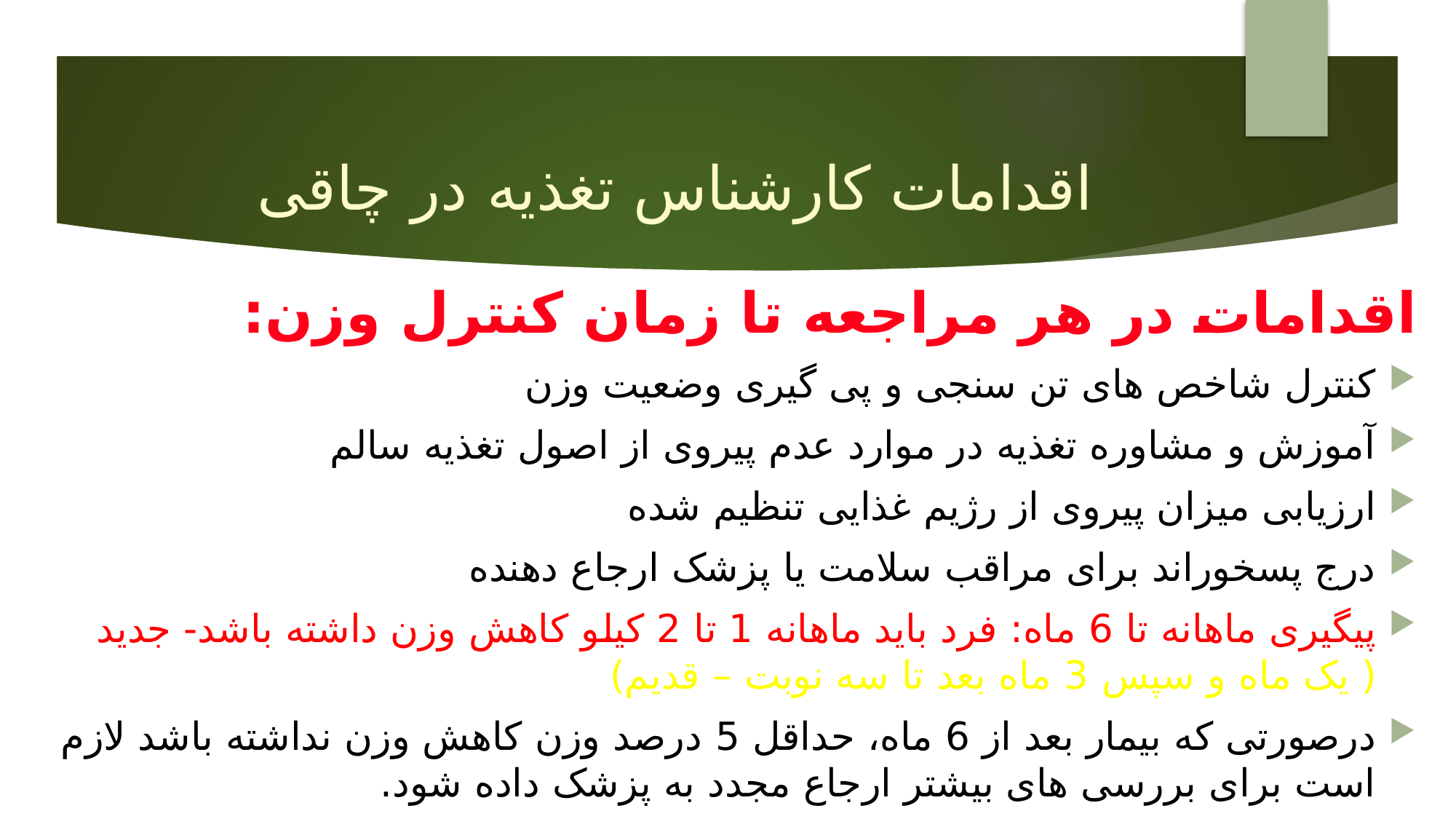

# اقدامات کارشناس تغذیه در چاقی
اقدامات در هر مراجعه تا زمان کنترل وزن:
کنترل شاخص های تن سنجی و پی گیری وضعیت وزن
آموزش و مشاوره تغذیه در موارد عدم پیروی از اصول تغذیه سالم
ارزیابی میزان پیروی از رژیم غذایی تنظیم شده
درج پسخوراند برای مراقب سلامت یا پزشک ارجاع دهنده
پیگیری ماهانه تا 6 ماه: فرد باید ماهانه 1 تا 2 کیلو کاهش وزن داشته باشد- جدید ( یک ماه و سپس 3 ماه بعد تا سه نوبت – قدیم)
درصورتی که بیمار بعد از 6 ماه، حداقل 5 درصد وزن کاهش وزن نداشته باشد لازم است برای بررسی های بیشتر ارجاع مجدد به پزشک داده شود.